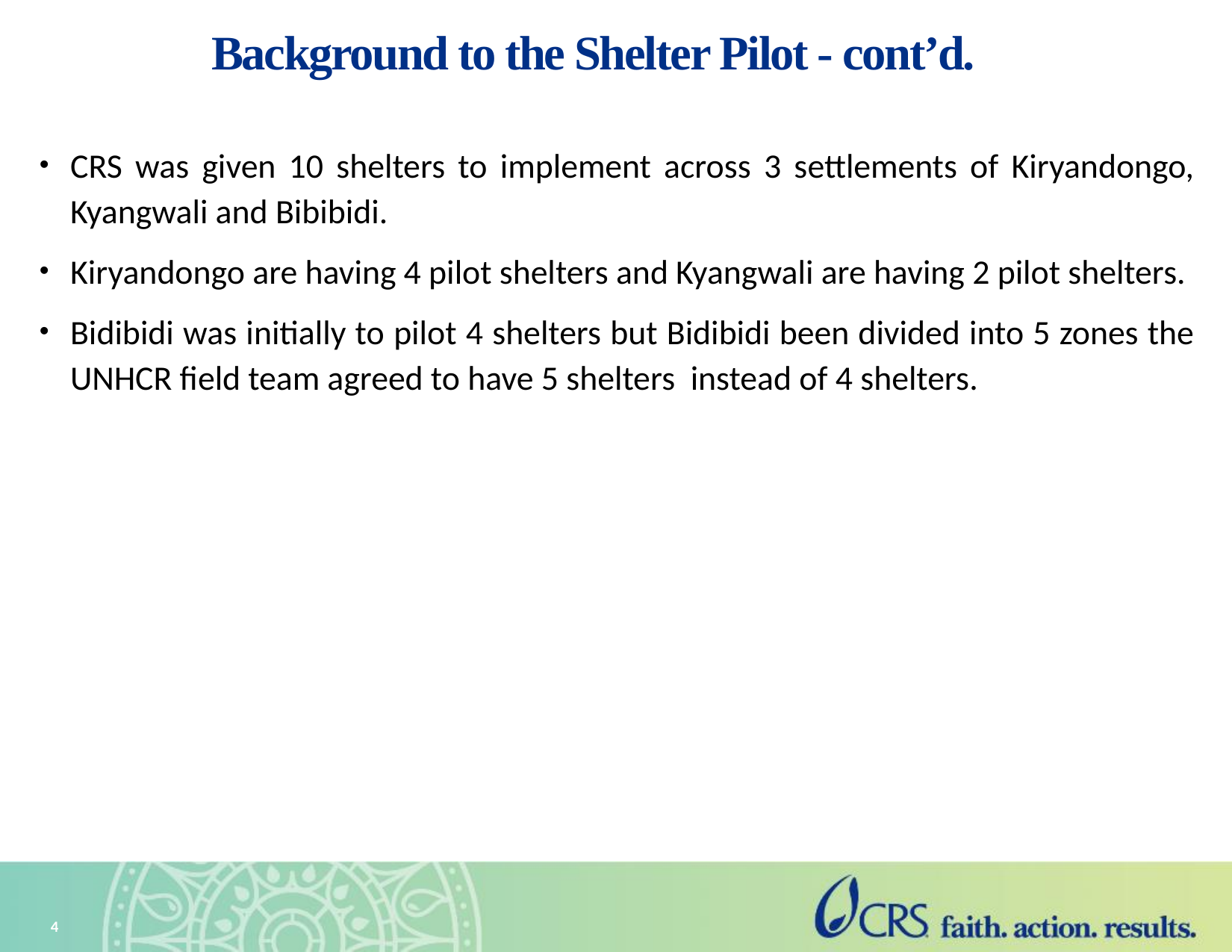

# Background to the Shelter Pilot - cont’d.

CRS was given 10 shelters to implement across 3 settlements of Kiryandongo, Kyangwali and Bibibidi.
Kiryandongo are having 4 pilot shelters and Kyangwali are having 2 pilot shelters.
Bidibidi was initially to pilot 4 shelters but Bidibidi been divided into 5 zones the UNHCR field team agreed to have 5 shelters  instead of 4 shelters.
4